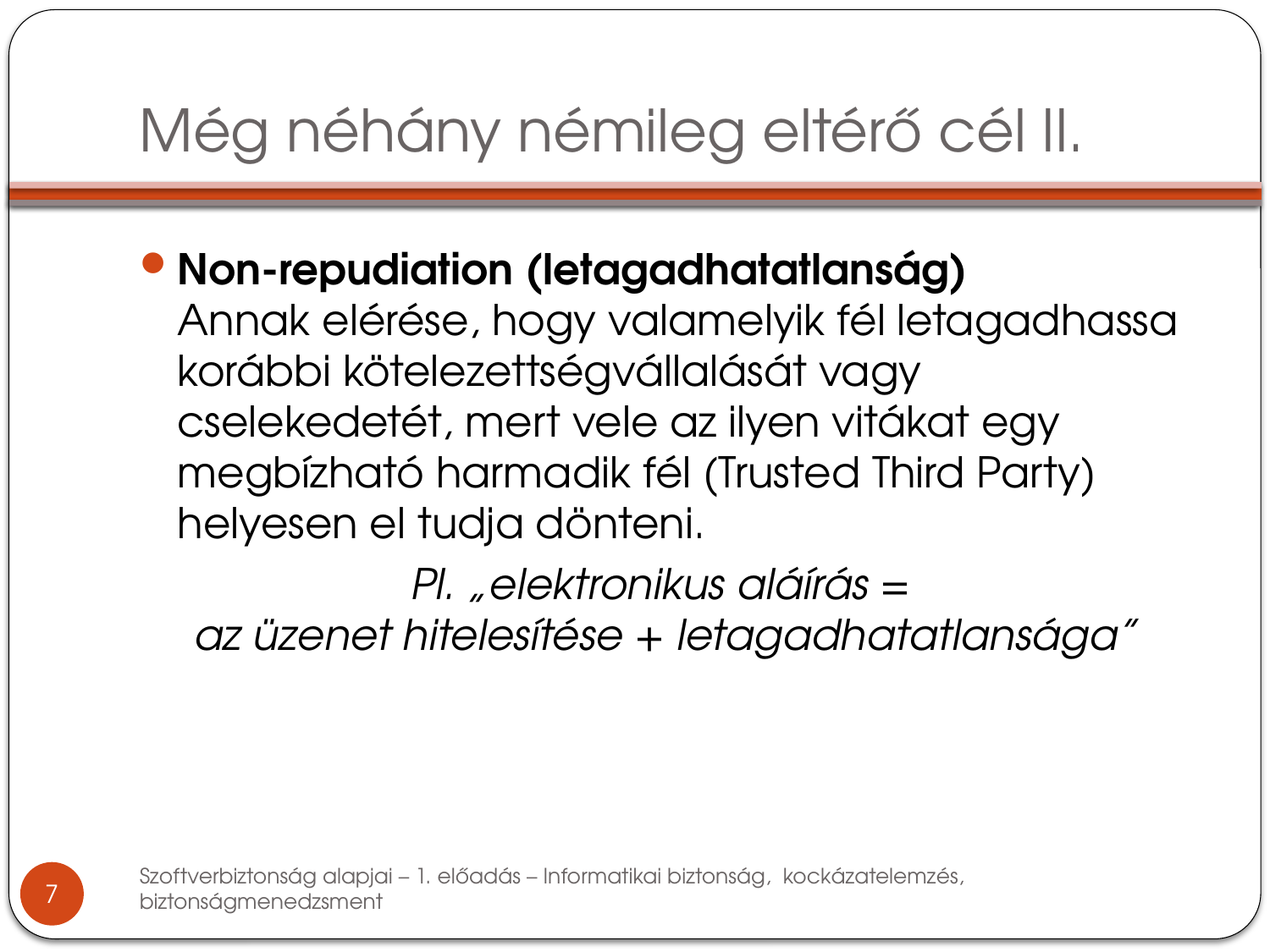

# Még néhány némileg eltérő cél II.
Non-repudiation (letagadhatatlanság)
Annak elérése, hogy valamelyik fél letagadhassa korábbi kötelezettségvállalását vagy cselekedetét, mert vele az ilyen vitákat egy megbízható harmadik fél (Trusted Third Party) helyesen el tudja dönteni.
Pl. „elektronikus aláírás =
az üzenet hitelesítése + letagadhatatlansága”
Szoftverbiztonság alapjai – 1. előadás – Informatikai biztonság,  kockázatelemzés, biztonságmenedzsment
7